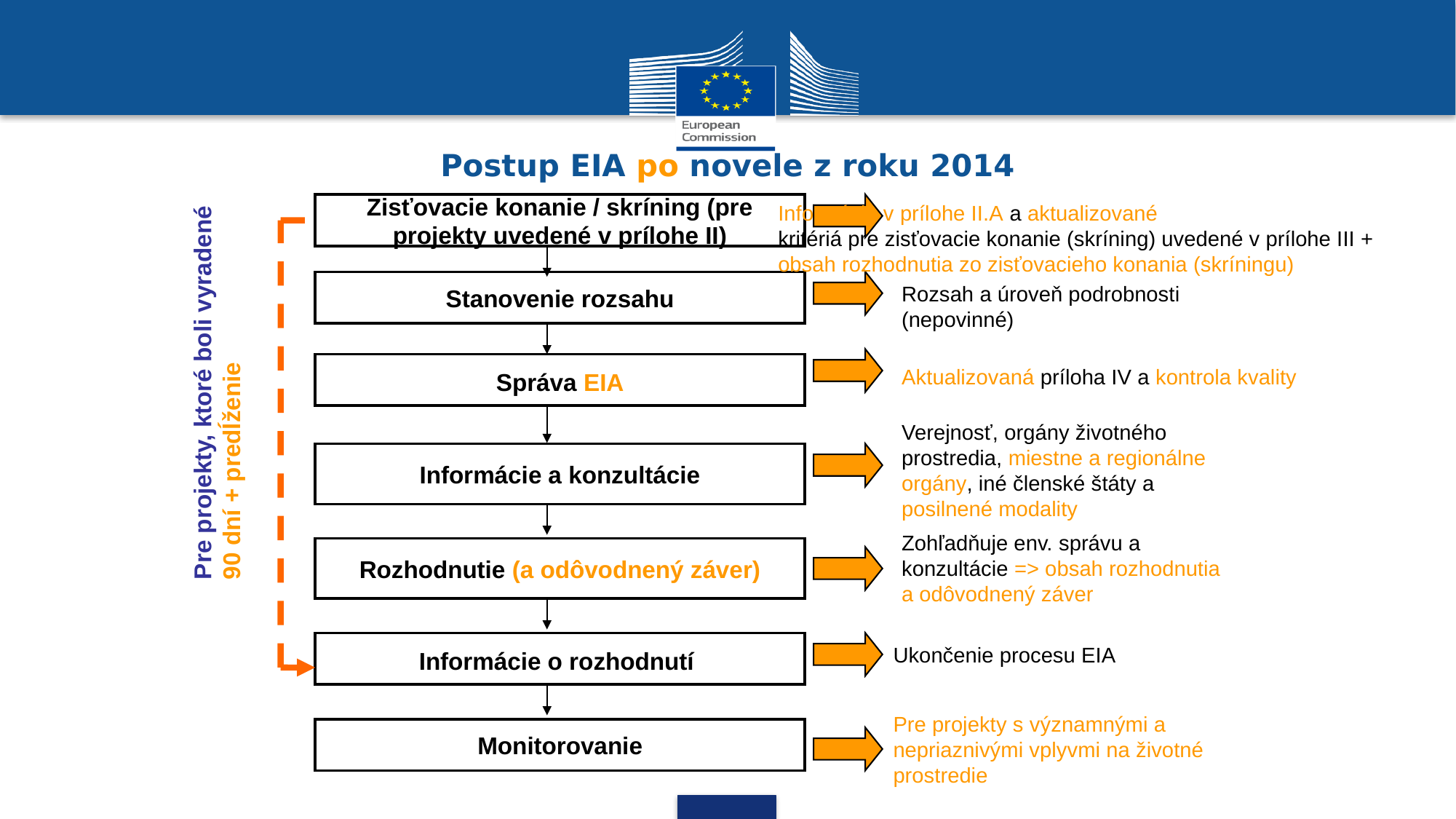

Postup EIA po novele z roku 2014
Pre projekty, ktoré boli vyradené
90 dní + predĺženie

Informácie v prílohe II.A a aktualizované
kritériá pre zisťovacie konanie (skríning) uvedené v prílohe III +
obsah rozhodnutia zo zisťovacieho konania (skríningu)
Zisťovacie konanie / skríning (pre projekty uvedené v prílohe II)
Stanovenie rozsahu

Správa EIA

Informácie a konzultácie
Rozhodnutie (a odôvodnený záver)

Informácie o rozhodnutí

Monitorovanie

Rozsah a úroveň podrobnosti
(nepovinné)
Aktualizovaná príloha IV a kontrola kvality

Verejnosť, orgány životného prostredia, miestne a regionálne orgány, iné členské štáty a posilnené modality

Zohľadňuje env. správu a konzultácie => obsah rozhodnutia a odôvodnený záver

Ukončenie procesu EIA

Pre projekty s významnými a nepriaznivými vplyvmi na životné prostredie